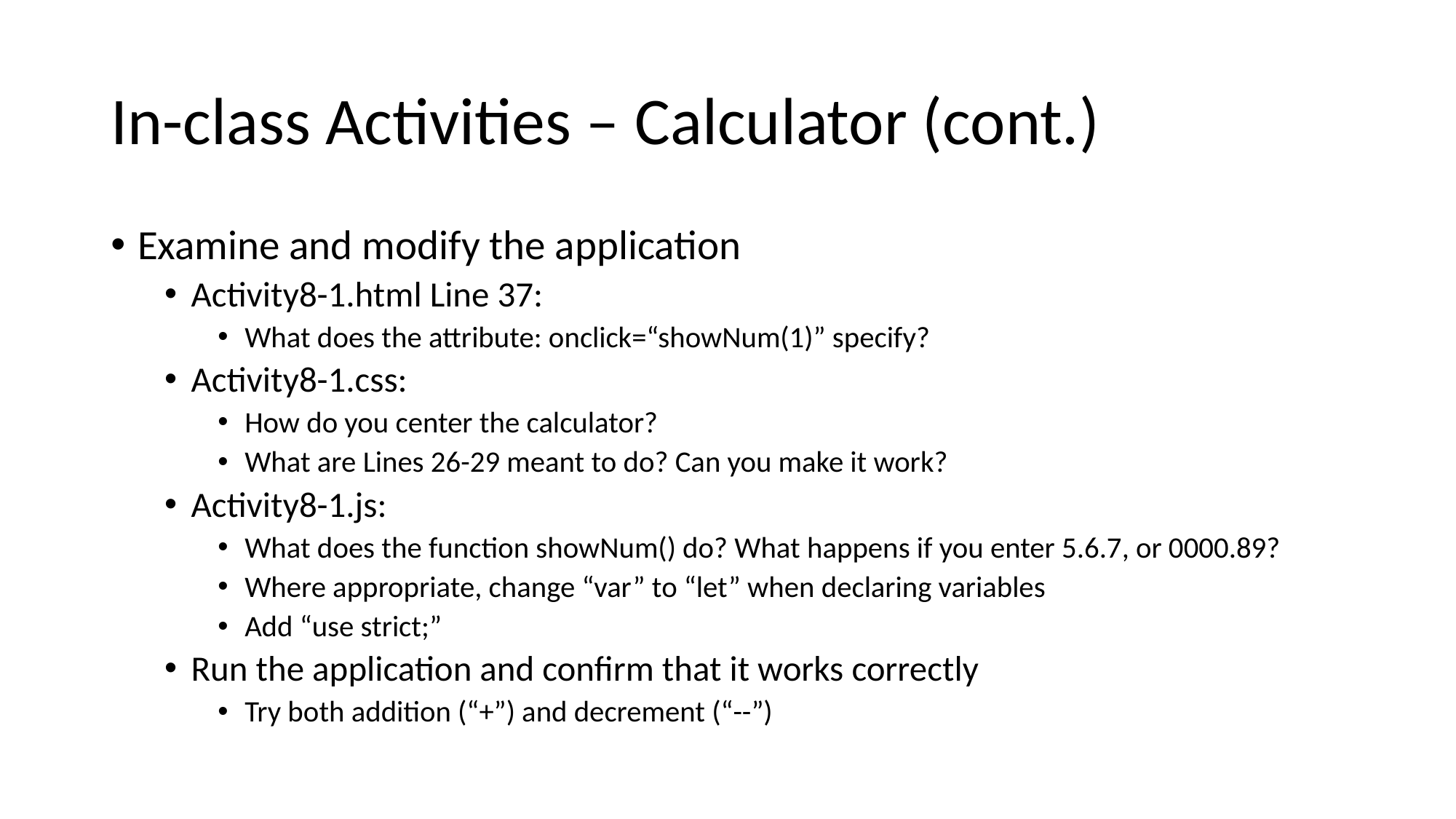

# In-class Activities – Calculator (cont.)
Examine and modify the application
Activity8-1.html Line 37:
What does the attribute: onclick=“showNum(1)” specify?
Activity8-1.css:
How do you center the calculator?
What are Lines 26-29 meant to do? Can you make it work?
Activity8-1.js:
What does the function showNum() do? What happens if you enter 5.6.7, or 0000.89?
Where appropriate, change “var” to “let” when declaring variables
Add “use strict;”
Run the application and confirm that it works correctly
Try both addition (“+”) and decrement (“--”)